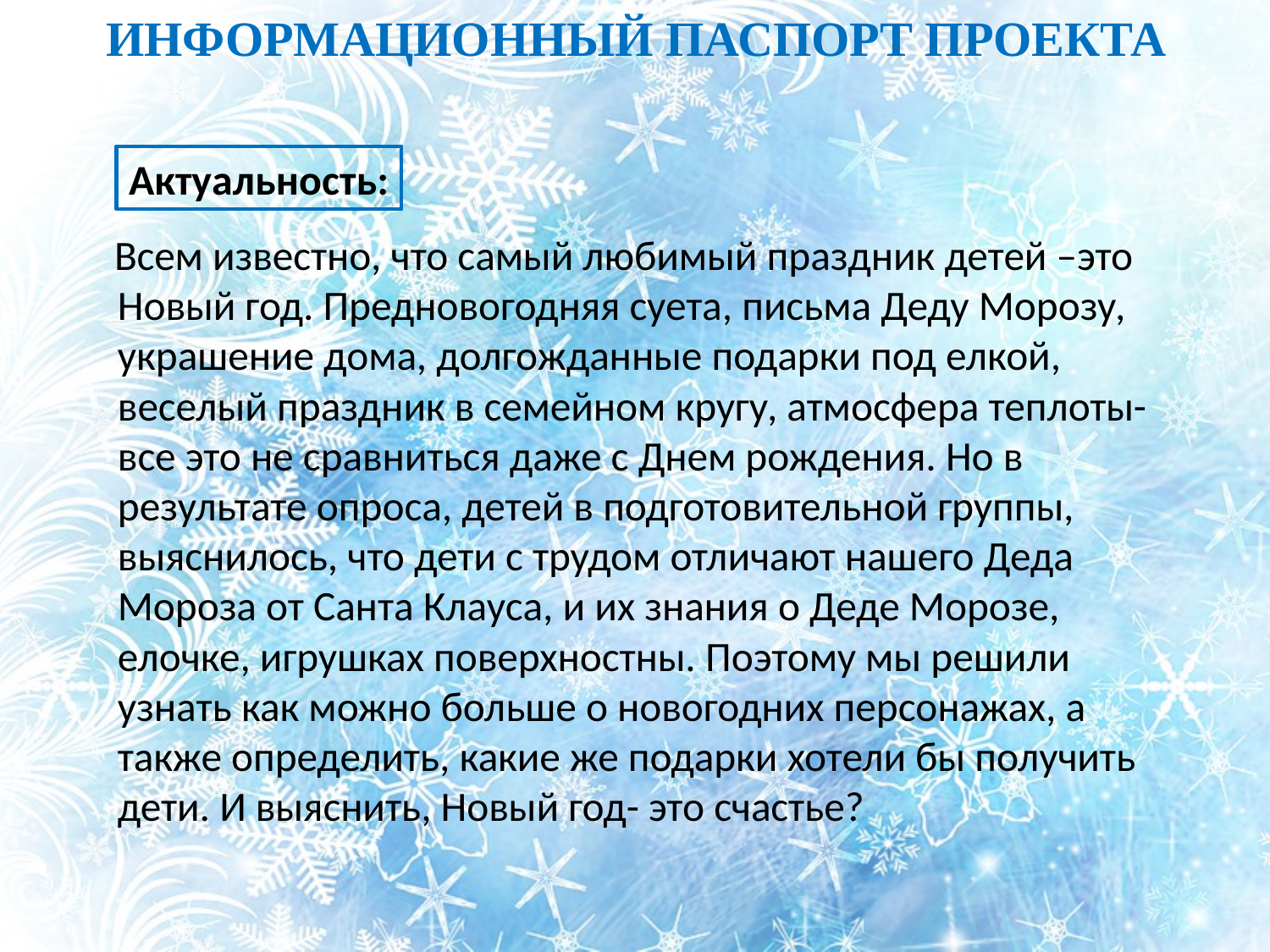

# ИНФОРМАЦИОННЫЙ ПАСПОРТ ПРОЕКТА
Актуальность:
    Всем известно, что самый любимый праздник детей –это Новый год. Предновогодняя суета, письма Деду Морозу, украшение дома, долгожданные подарки под елкой, веселый праздник в семейном кругу, атмосфера теплоты- все это не сравниться даже с Днем рождения. Но в результате опроса, детей в подготовительной группы, выяснилось, что дети с трудом отличают нашего Деда Мороза от Санта Клауса, и их знания о Деде Морозе, елочке, игрушках поверхностны. Поэтому мы решили узнать как можно больше о новогодних персонажах, а также определить, какие же подарки хотели бы получить дети. И выяснить, Новый год- это счастье?